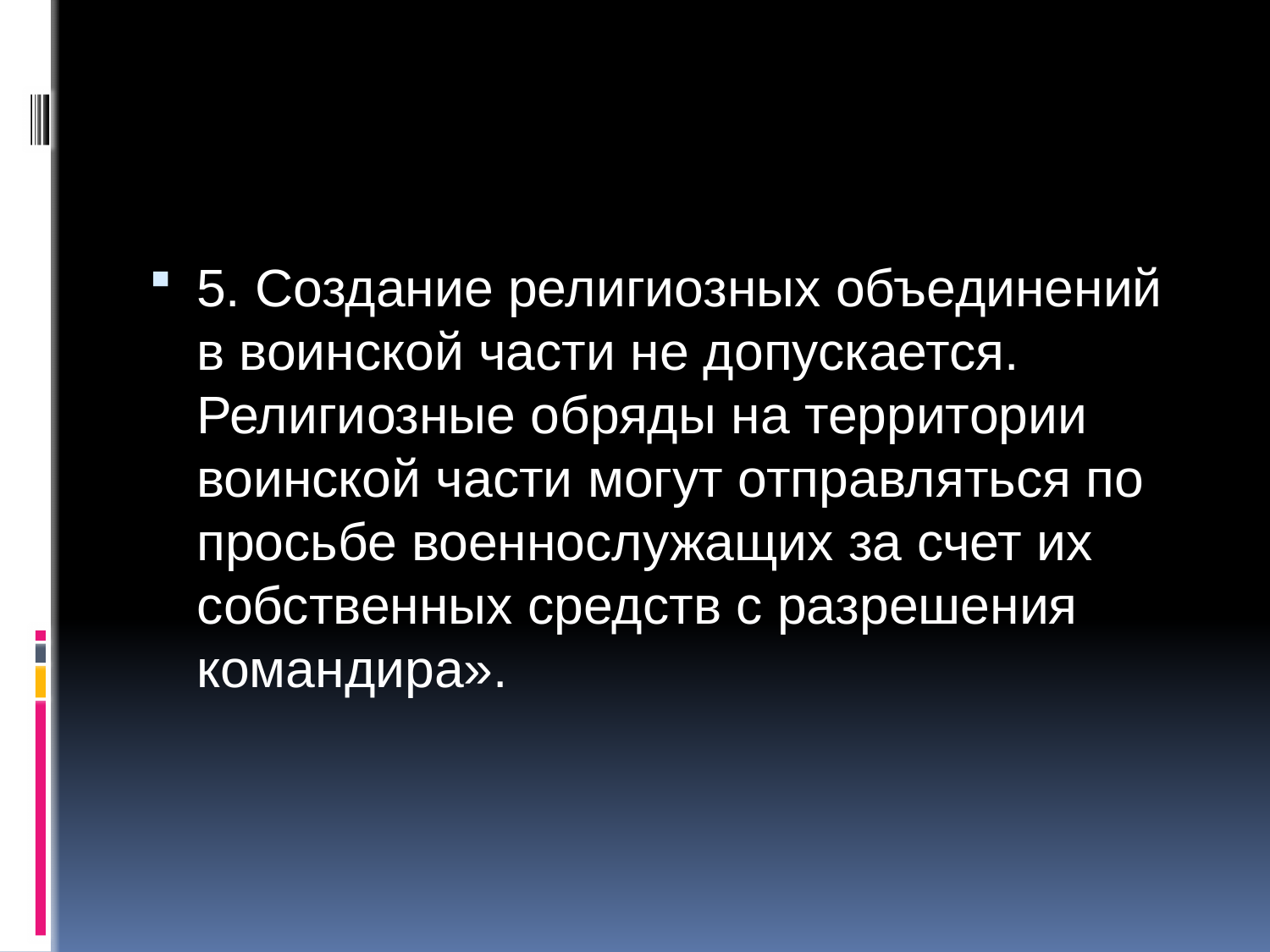

#
5. Создание религиозных объединений в воинской части не допускается. Религиозные обряды на территории воинской части могут отправляться по просьбе военнослужащих за счет их собственных средств с разрешения командира».